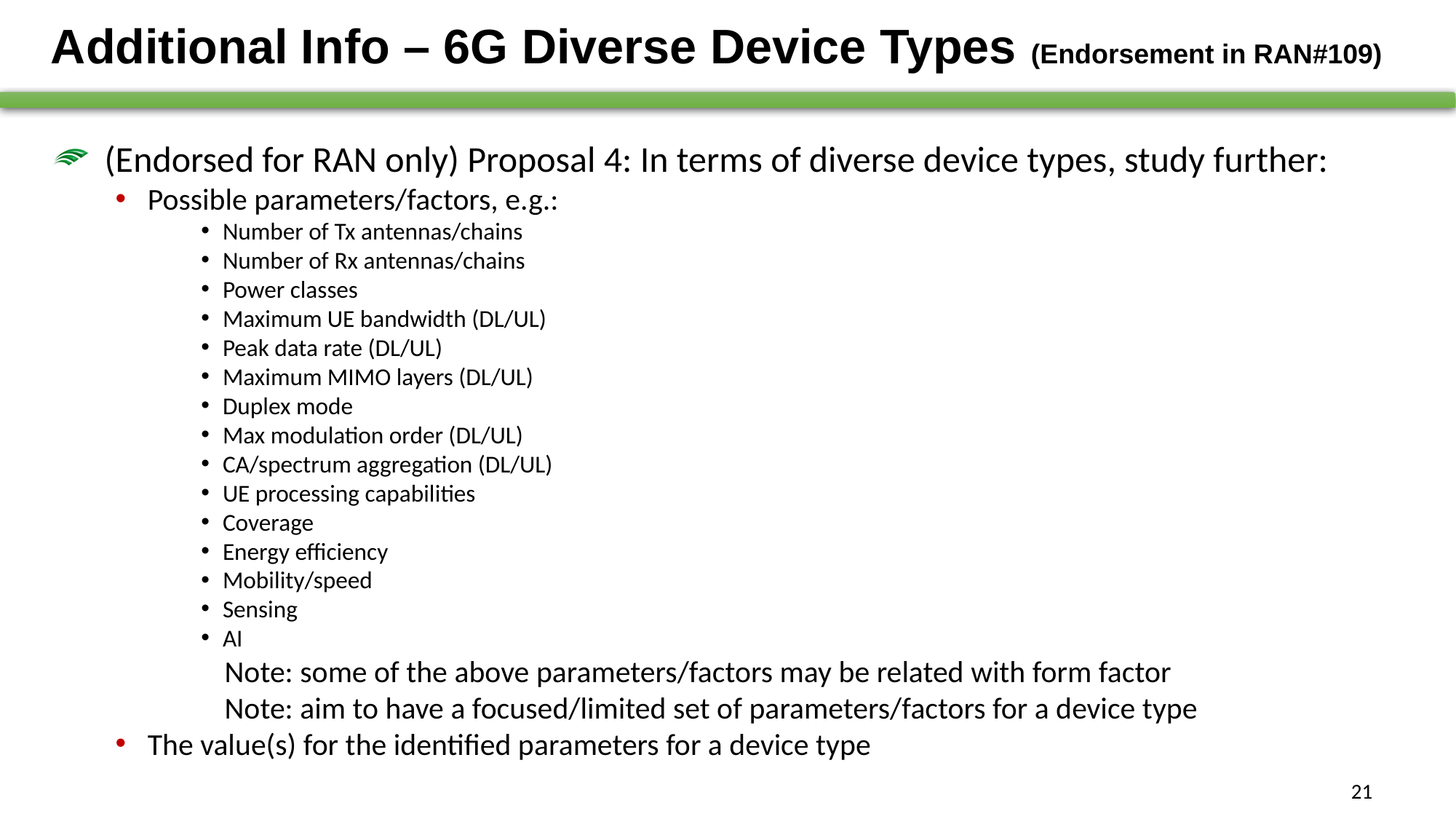

# Additional Info – 6G Diverse Device Types (Endorsement in RAN#109)
(Endorsed for RAN only) Proposal 4: In terms of diverse device types, study further:
Possible parameters/factors, e.g.:
Number of Tx antennas/chains
Number of Rx antennas/chains
Power classes
Maximum UE bandwidth (DL/UL)
Peak data rate (DL/UL)
Maximum MIMO layers (DL/UL)
Duplex mode
Max modulation order (DL/UL)
CA/spectrum aggregation (DL/UL)
UE processing capabilities
Coverage
Energy efficiency
Mobility/speed
Sensing
AI
	Note: some of the above parameters/factors may be related with form factor
	Note: aim to have a focused/limited set of parameters/factors for a device type
The value(s) for the identified parameters for a device type